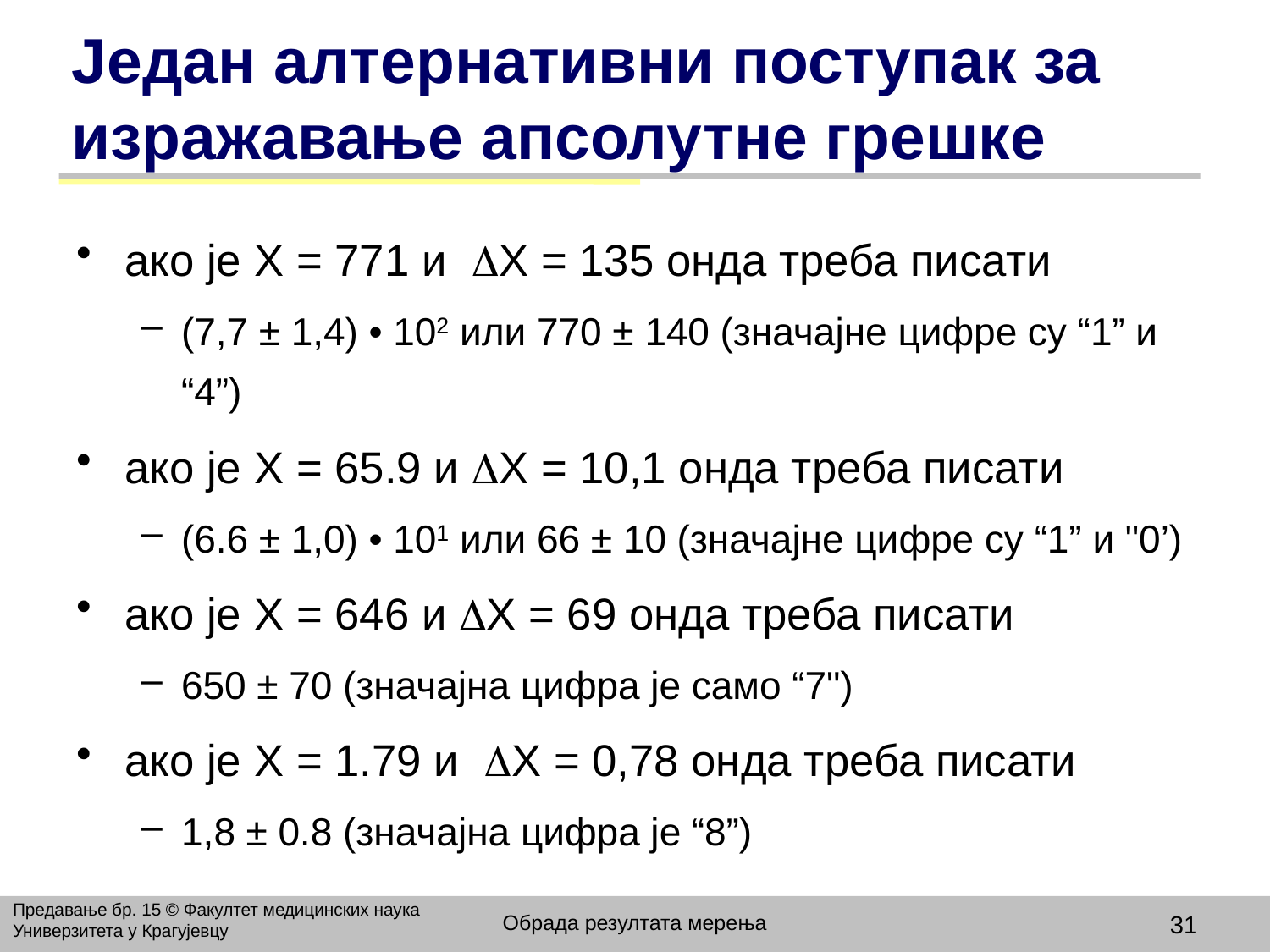

# Један алтернативни поступак за изражавање апсолутне грешке
ако је X = 771 и  ΔX = 135 онда треба писати
(7,7 ± 1,4) • 102 или 770 ± 140 (значајне цифре су “1” и “4”)
ако је X = 65.9 и ΔX = 10,1 онда треба писати
(6.6 ± 1,0) • 101 или 66 ± 10 (значајне цифре су “1” и "0’)
ако је X = 646 и ΔX = 69 онда треба писати
650 ± 70 (значајна цифра је само “7")
ако је X = 1.79 и  ΔX = 0,78 онда треба писати
1,8 ± 0.8 (значајна цифра је “8”)
Предавање бр. 15 © Факултет медицинских наука Универзитета у Крагујевцу
Обрада резултата мерења
31